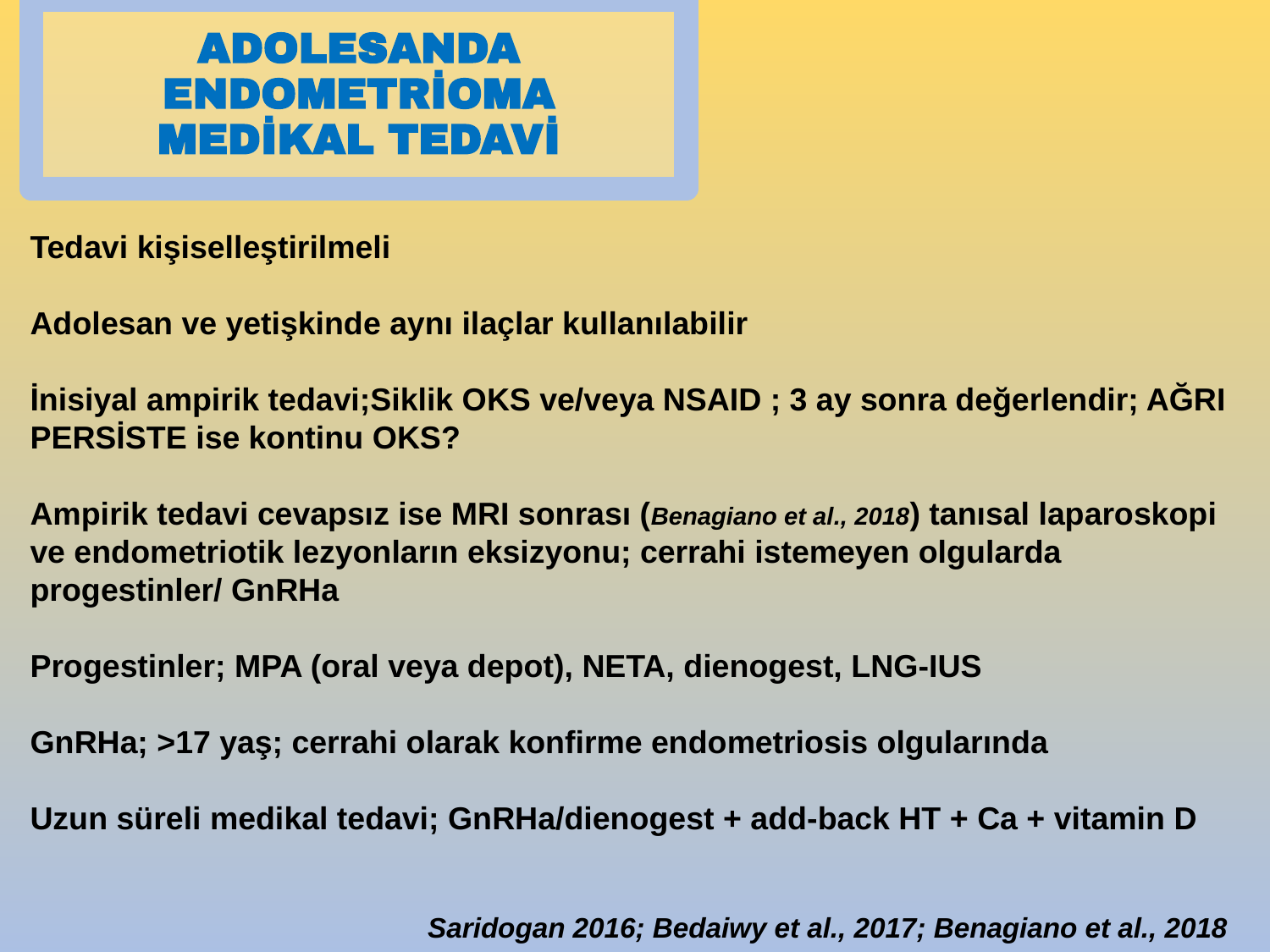

# ADOLESANDA ENDOMETRİOMA MEDİKAL TEDAVİ
Tedavi kişiselleştirilmeli

Adolesan ve yetişkinde aynı ilaçlar kullanılabilir

İnisiyal ampirik tedavi;Siklik OKS ve/veya NSAID ; 3 ay sonra değerlendir; AĞRI PERSİSTE ise kontinu OKS?

Ampirik tedavi cevapsız ise MRI sonrası (Benagiano et al., 2018) tanısal laparoskopi  ve endometriotik lezyonların eksizyonu; cerrahi istemeyen olgularda progestinler/ GnRHa

Progestinler; MPA (oral veya depot), NETA, dienogest, LNG-IUS

GnRHa; >17 yaş; cerrahi olarak konfirme endometriosis olgularında

Uzun süreli medikal tedavi; GnRHa/dienogest + add-back HT + Ca + vitamin D
Saridogan 2016; Bedaiwy et al., 2017; Benagiano et al., 2018